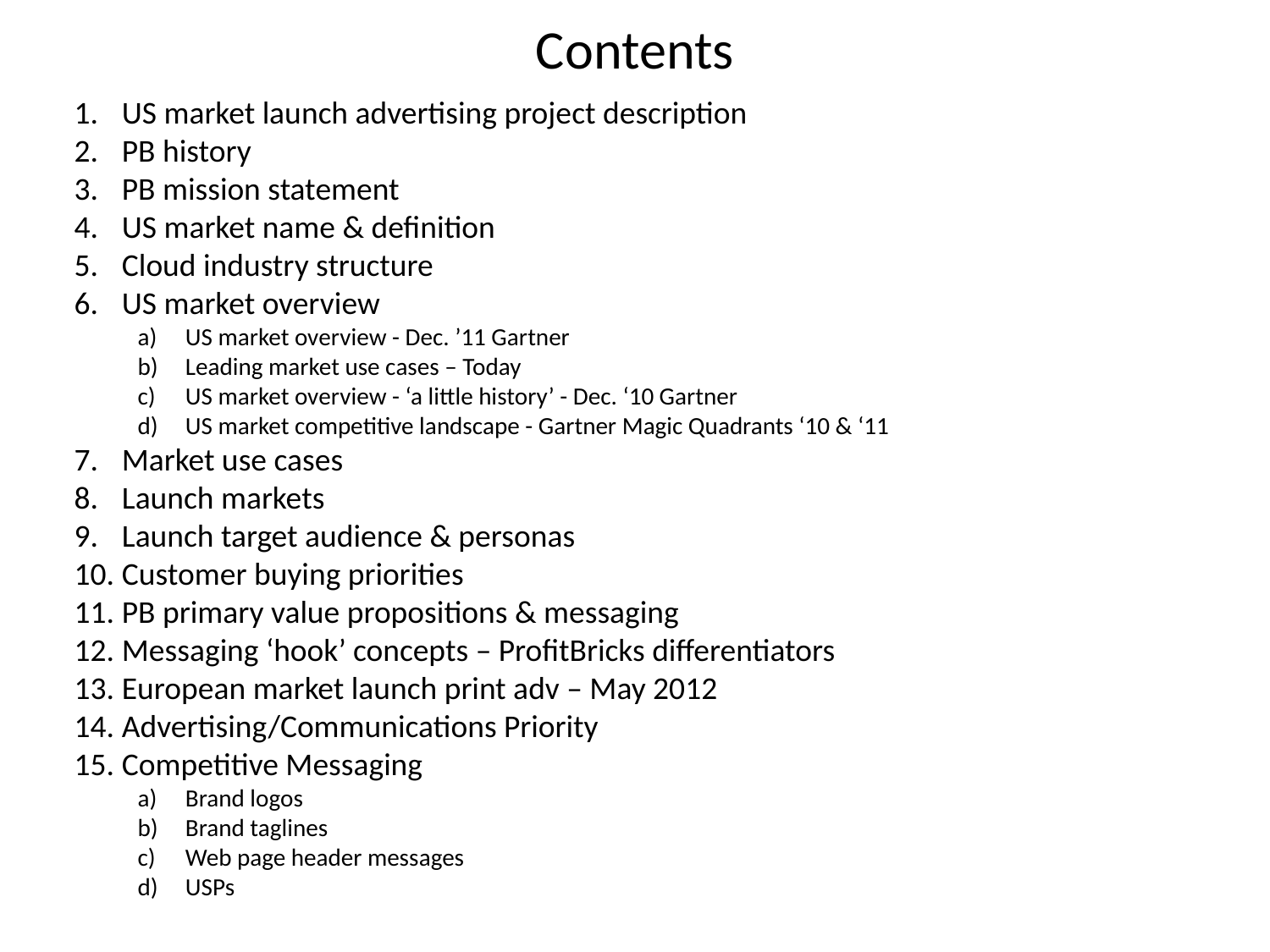

# Contents
US market launch advertising project description
PB history
PB mission statement
US market name & definition
Cloud industry structure
US market overview
US market overview - Dec. ’11 Gartner
Leading market use cases – Today
US market overview - ‘a little history’ - Dec. ‘10 Gartner
US market competitive landscape - Gartner Magic Quadrants ‘10 & ‘11
Market use cases
Launch markets
Launch target audience & personas
Customer buying priorities
PB primary value propositions & messaging
Messaging ‘hook’ concepts – ProfitBricks differentiators
European market launch print adv – May 2012
Advertising/Communications Priority
Competitive Messaging
Brand logos
Brand taglines
Web page header messages
USPs